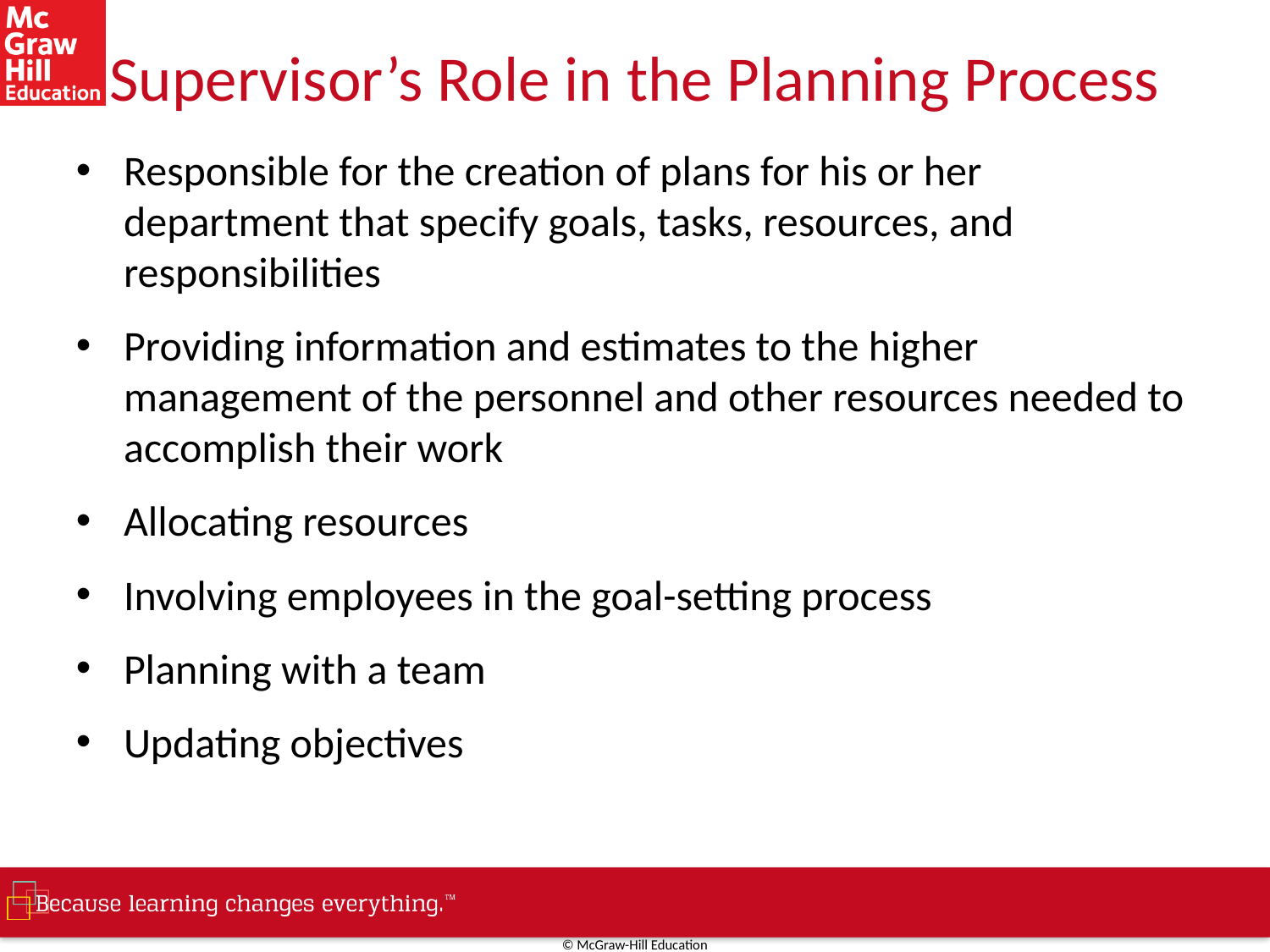

# Supervisor’s Role in the Planning Process
Responsible for the creation of plans for his or her department that specify goals, tasks, resources, and responsibilities
Providing information and estimates to the higher management of the personnel and other resources needed to accomplish their work
Allocating resources
Involving employees in the goal-setting process
Planning with a team
Updating objectives